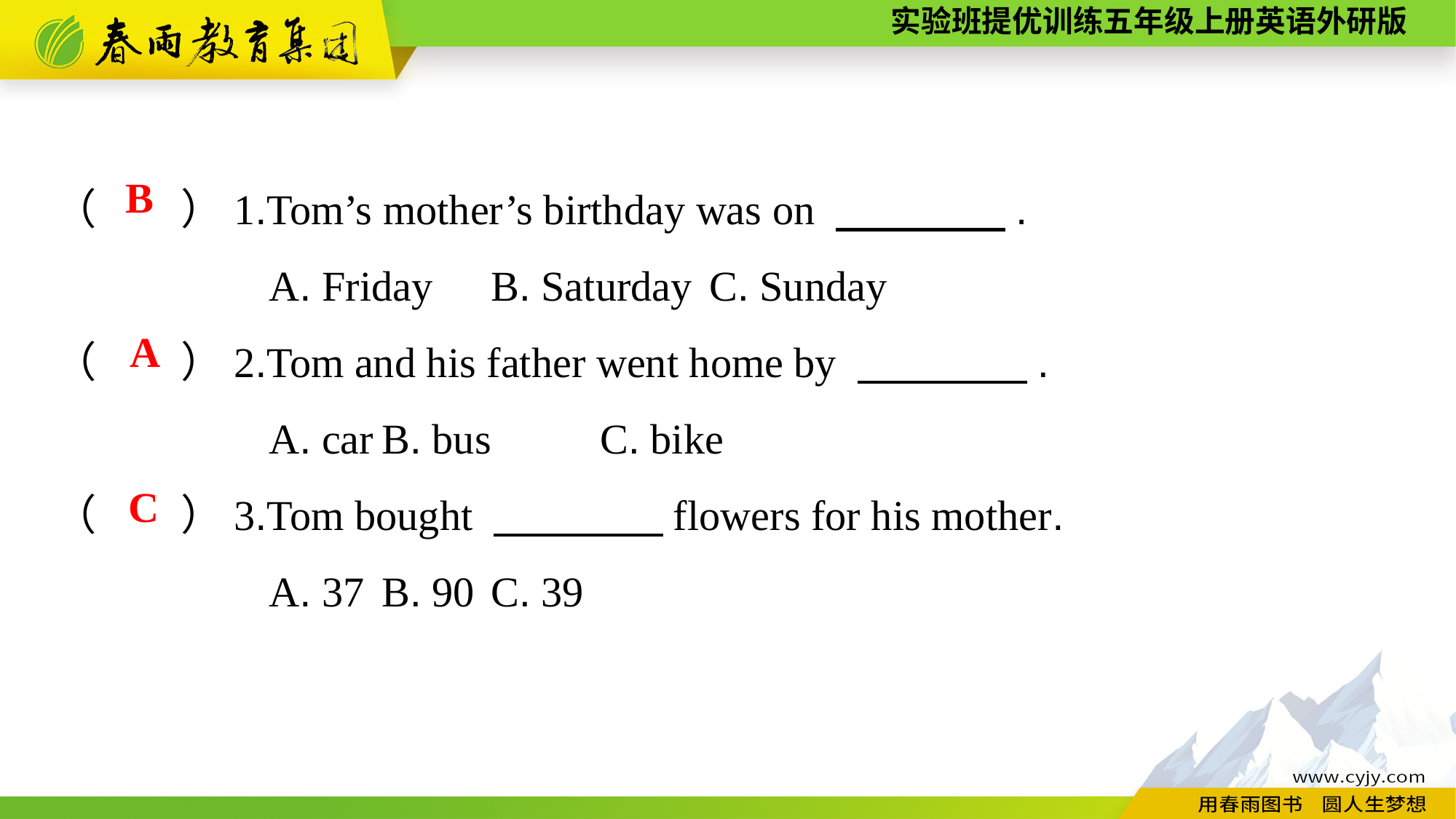

（　　）1.Tom’s mother’s birthday was on 　　　　.
A. Friday	B. Saturday	C. Sunday
（　　）2.Tom and his father went home by 　　　　.
A. car	B. bus	C. bike
（　　）3.Tom bought 　　　　flowers for his mother.
A. 37	B. 90	C. 39
B
A
C